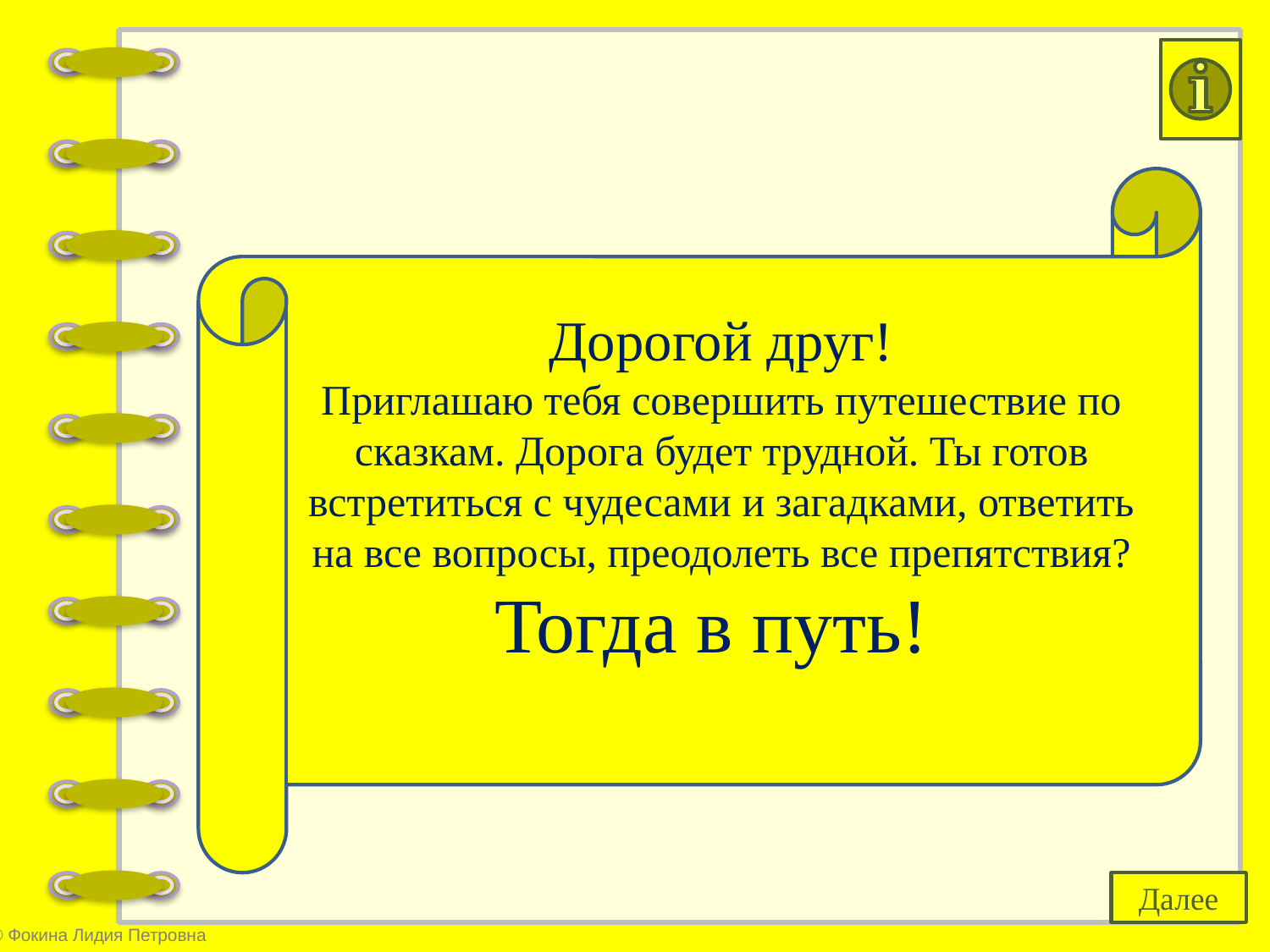

Дорогой друг!
Приглашаю тебя совершить путешествие по сказкам. Дорога будет трудной. Ты готов встретиться с чудесами и загадками, ответить на все вопросы, преодолеть все препятствия? Тогда в путь!

Далее